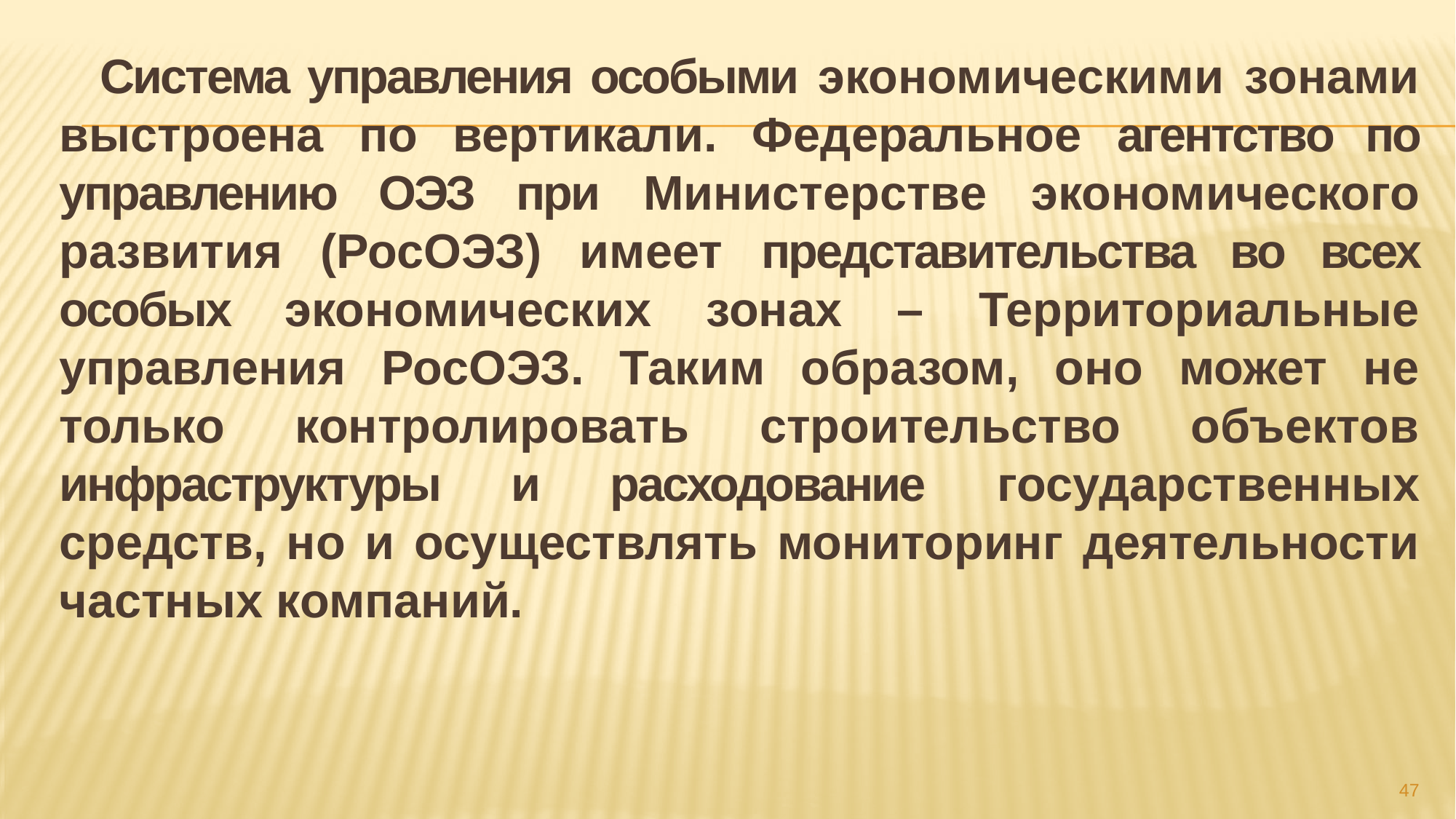

Система управления особыми экономическими зонами выстроена по вертикали. Федеральное агентство по управлению ОЭЗ при Министерстве экономического развития (РосОЭЗ) имеет представительства во всех особых экономических зонах – Территориальные управления РосОЭЗ. Таким образом, оно может не только контролировать строительство объектов инфраструктуры и расходование государственных средств, но и осуществлять мониторинг деятельности частных компаний.
#
47